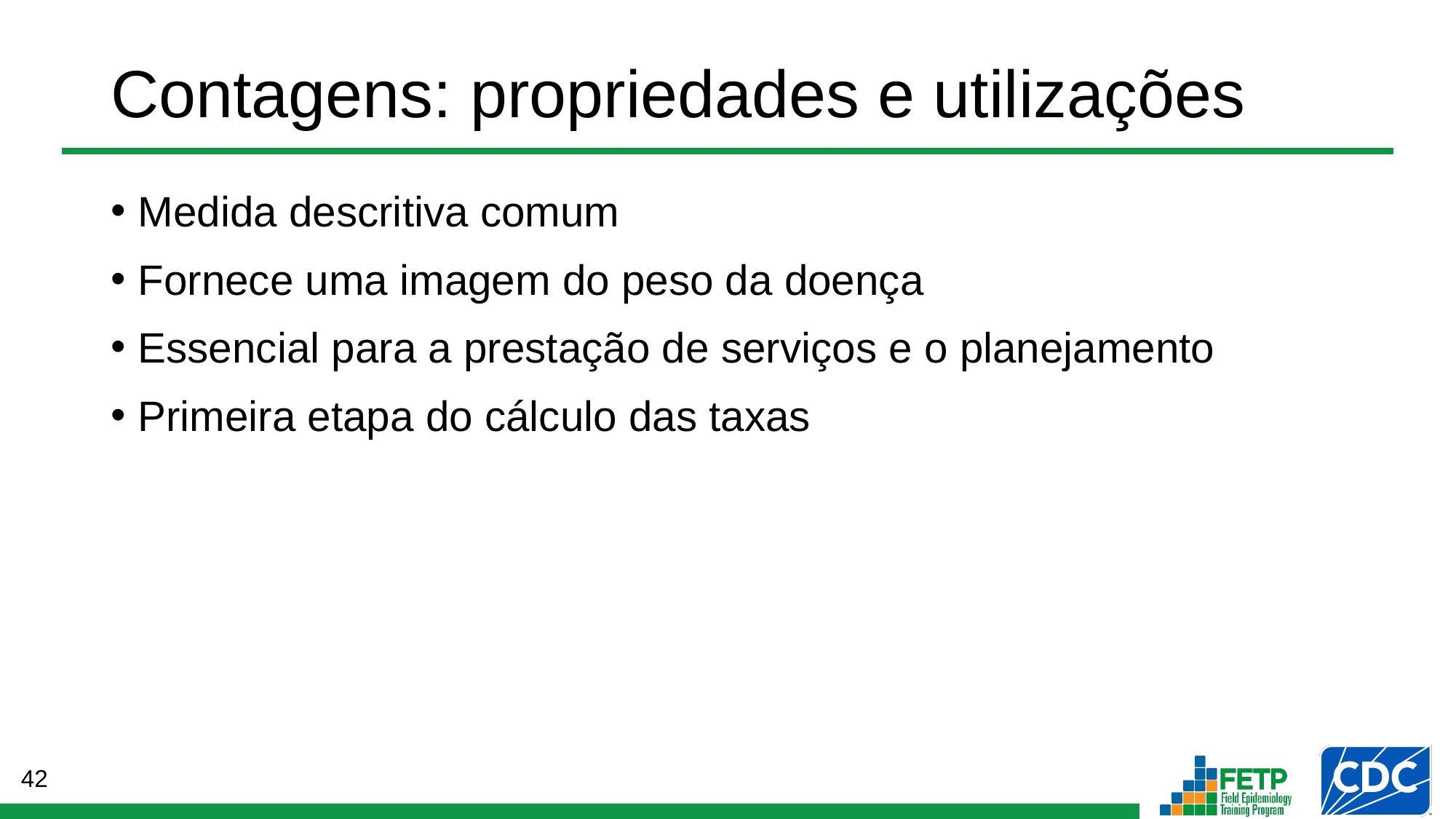

# Contagens: propriedades e utilizações
Medida descritiva comum
Fornece uma imagem do peso da doença
Essencial para a prestação de serviços e o planejamento
Primeira etapa do cálculo das taxas